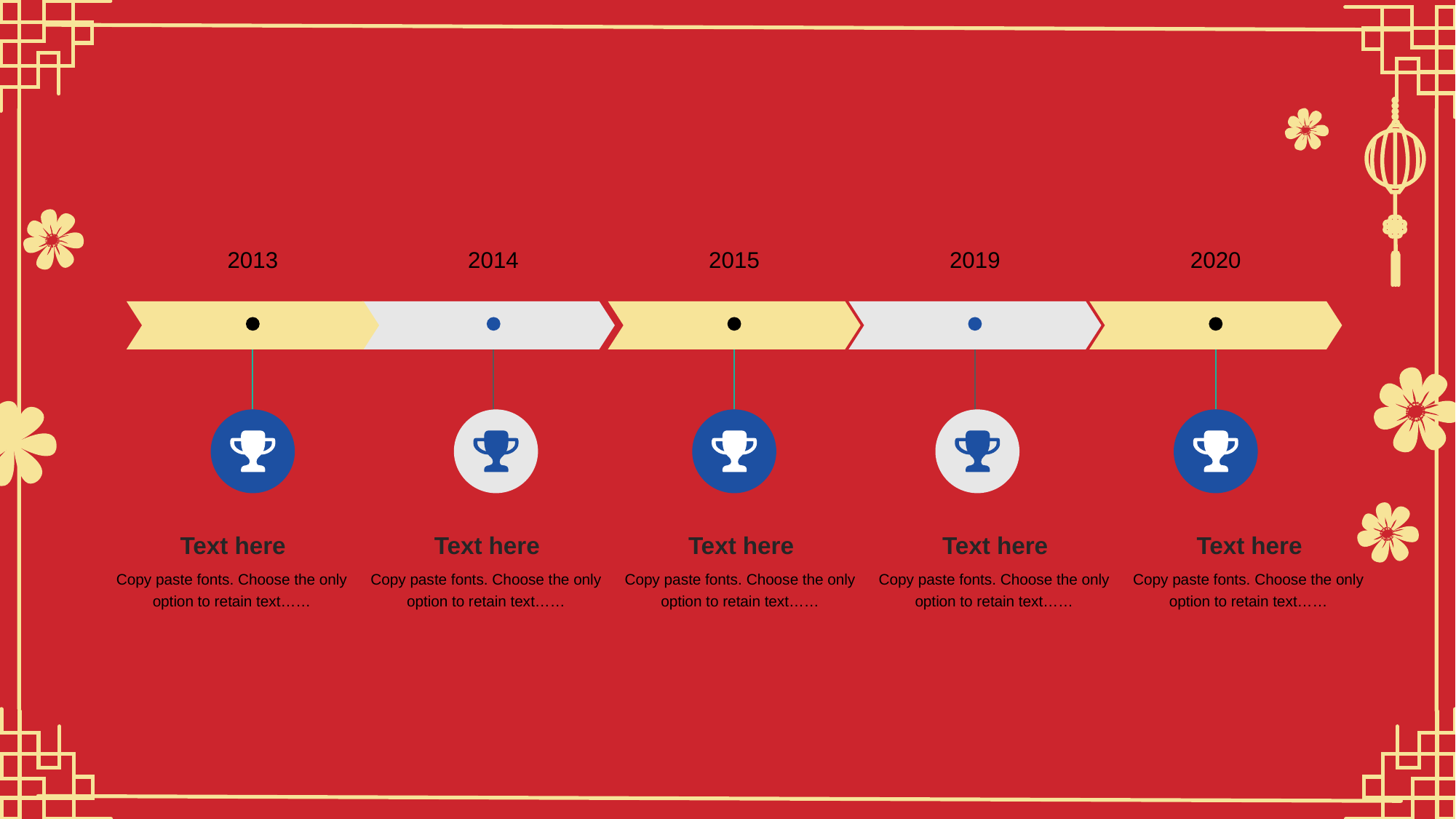

2013
2014
2015
2019
2020

Text here
Copy paste fonts. Choose the only option to retain text……
Text here
Copy paste fonts. Choose the only option to retain text……
Text here
Copy paste fonts. Choose the only option to retain text……
Text here
Copy paste fonts. Choose the only option to retain text……
Text here
Copy paste fonts. Choose the only option to retain text……